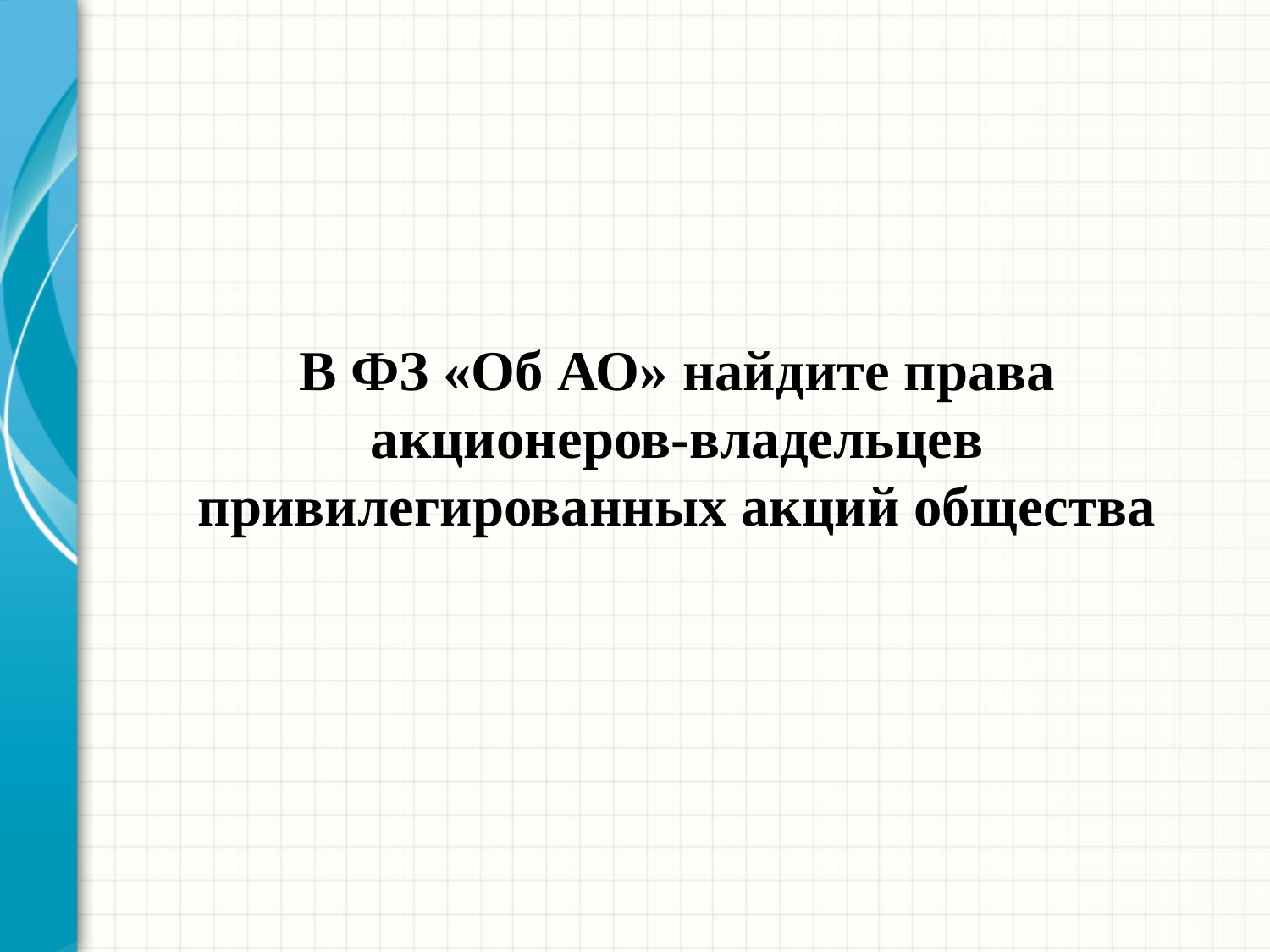

В ФЗ «Об АО» найдите права акционеров-владельцев привилегированных акций общества